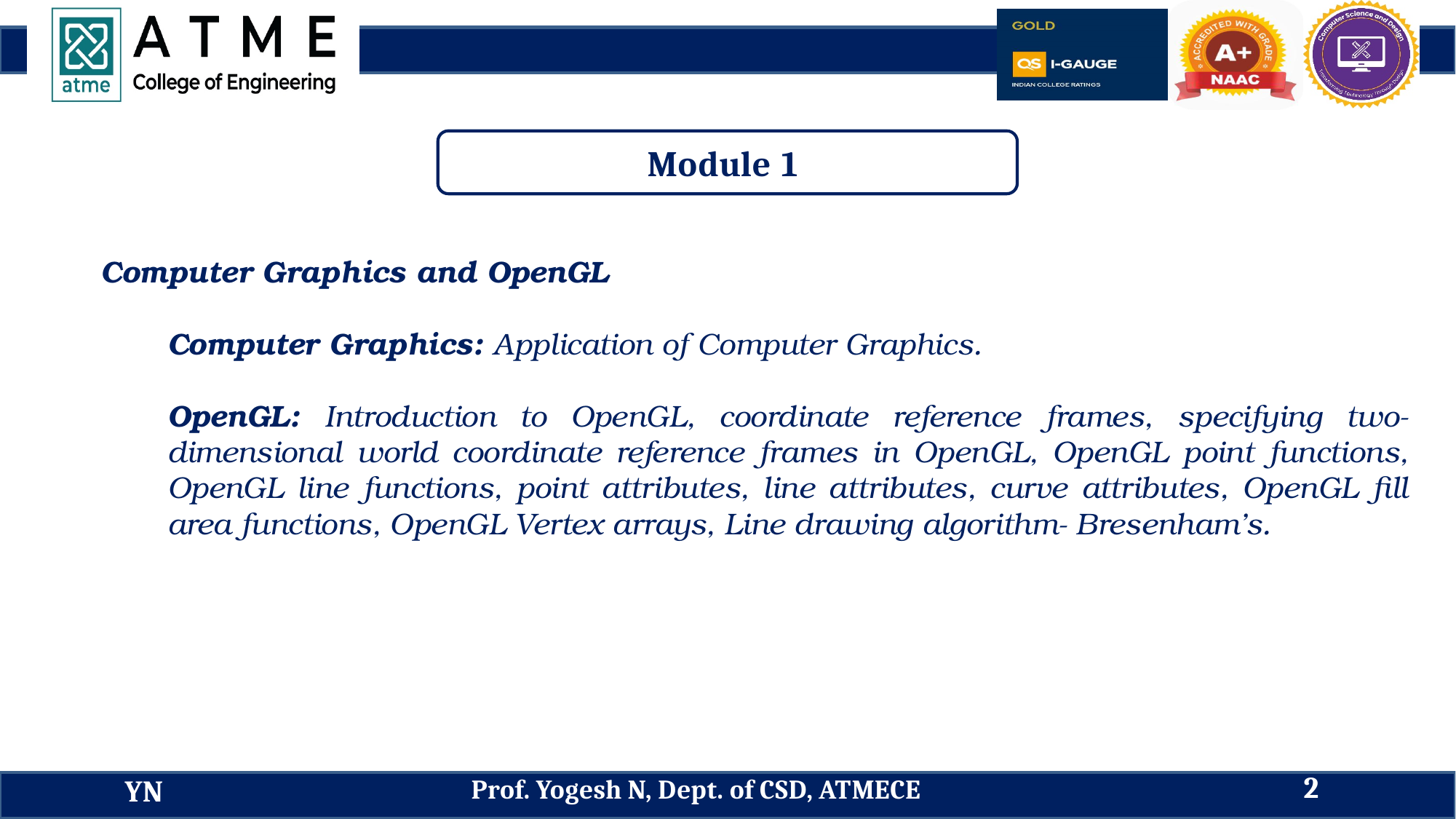

Module 1
Computer Graphics and OpenGL

Computer Graphics: Application of Computer Graphics.

OpenGL: Introduction to OpenGL, coordinate reference frames, specifying two-dimensional world coordinate reference frames in OpenGL, OpenGL point functions, OpenGL line functions, point attributes, line attributes, curve attributes, OpenGL fill area functions, OpenGL Vertex arrays, Line drawing algorithm- Bresenham’s.
2
Prof. Yogesh N, Dept. of CSD, ATMECE
YN